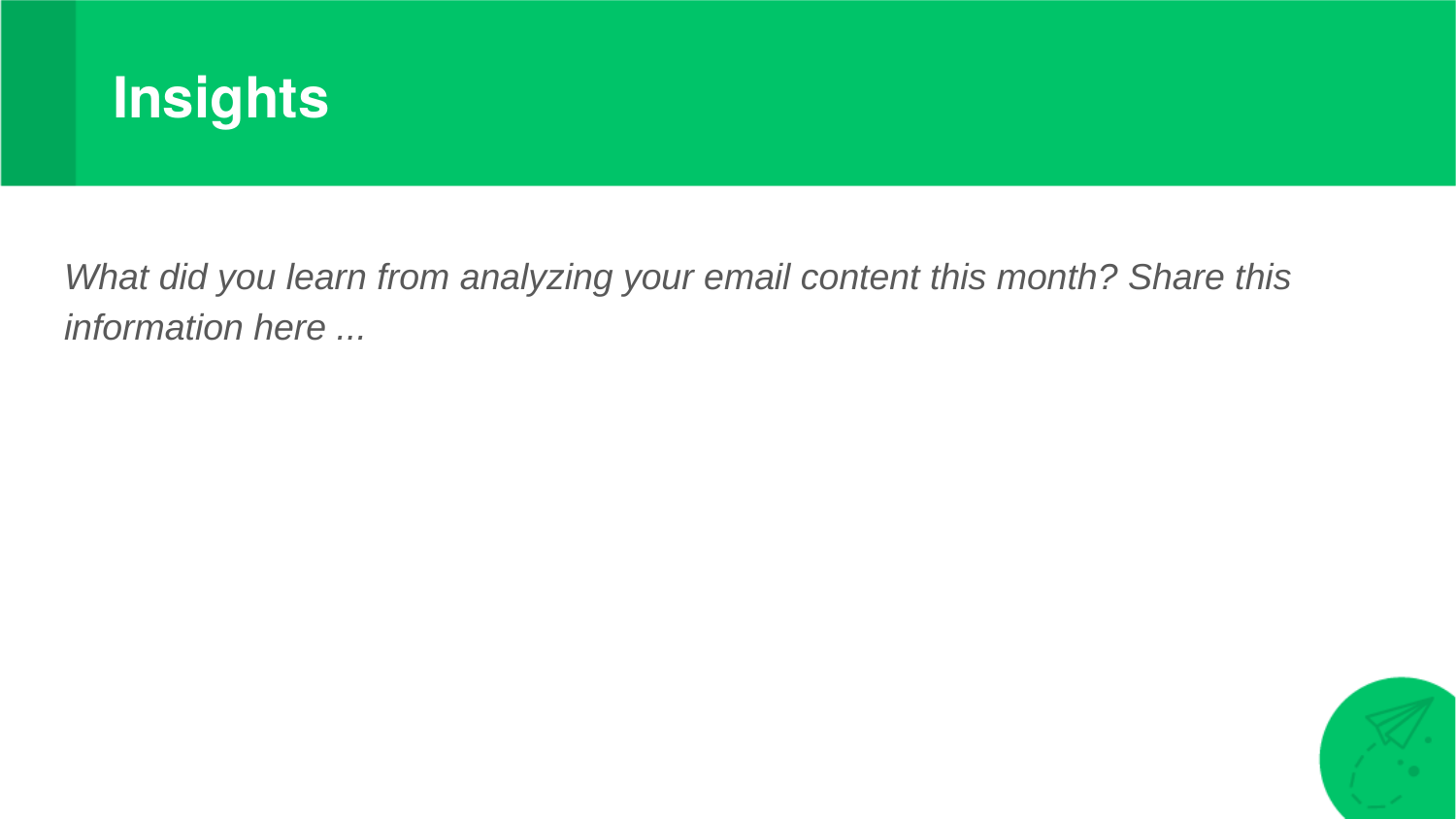

# Insights
What did you learn from analyzing your email content this month? Share this information here ...